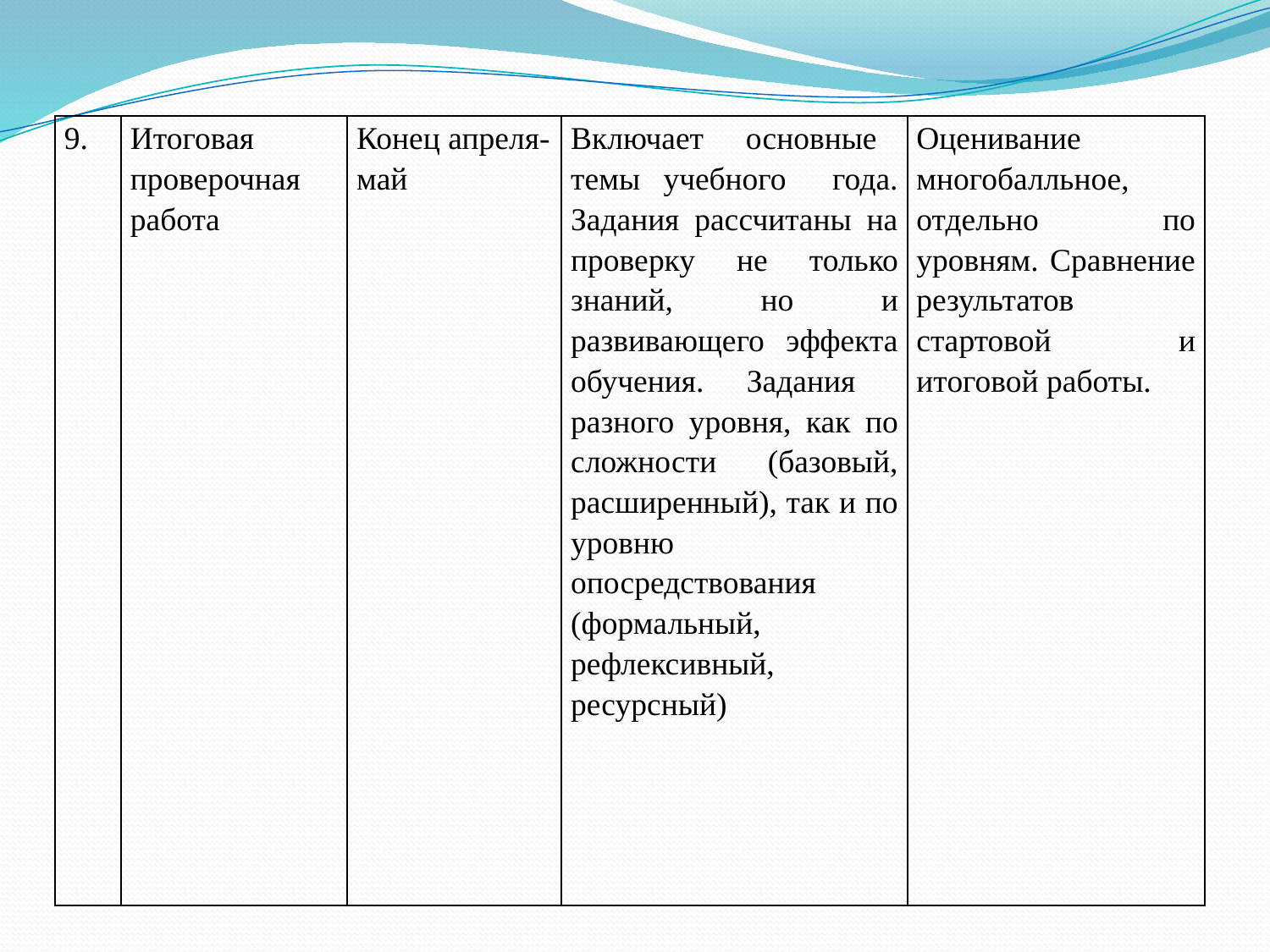

| 9. | Итоговая проверочная работа | Конец апреля-май | Включает основные темы учебного года. Задания рассчитаны на проверку не только знаний, но и развивающего эффекта обучения. Задания разного уровня, как по сложности (базовый, расширенный), так и по уровню опосредствования (формальный, рефлексивный, ресурсный) | Оценивание многобалльное, отдельно по уровням. Сравнение результатов стартовой и итоговой работы. |
| --- | --- | --- | --- | --- |